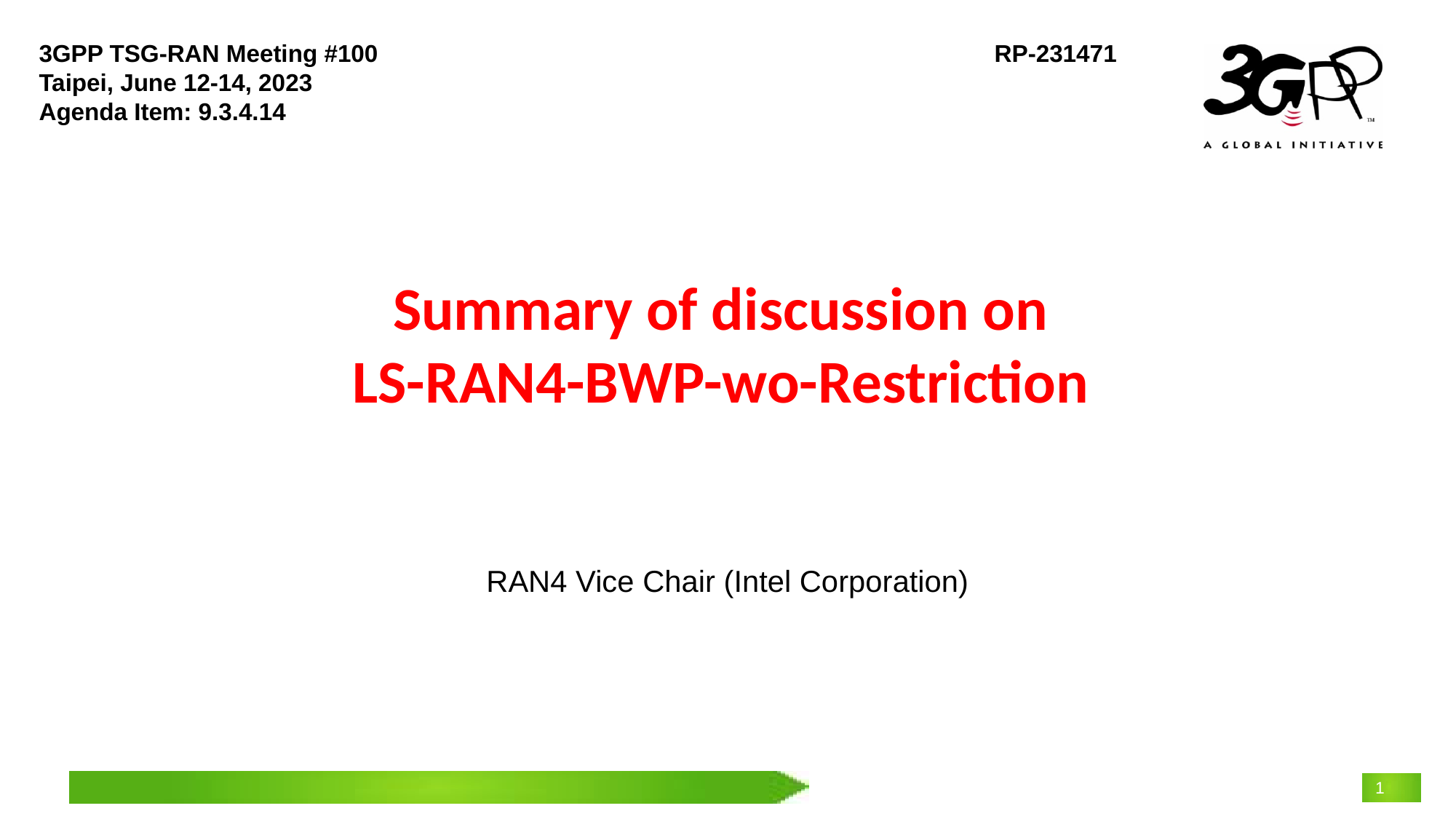

3GPP TSG-RAN Meeting #100
Taipei, June 12-14, 2023
Agenda Item: 9.3.4.14
RP-231471
# Summary of discussion on LS-RAN4-BWP-wo-Restriction
RAN4 Vice Chair (Intel Corporation)